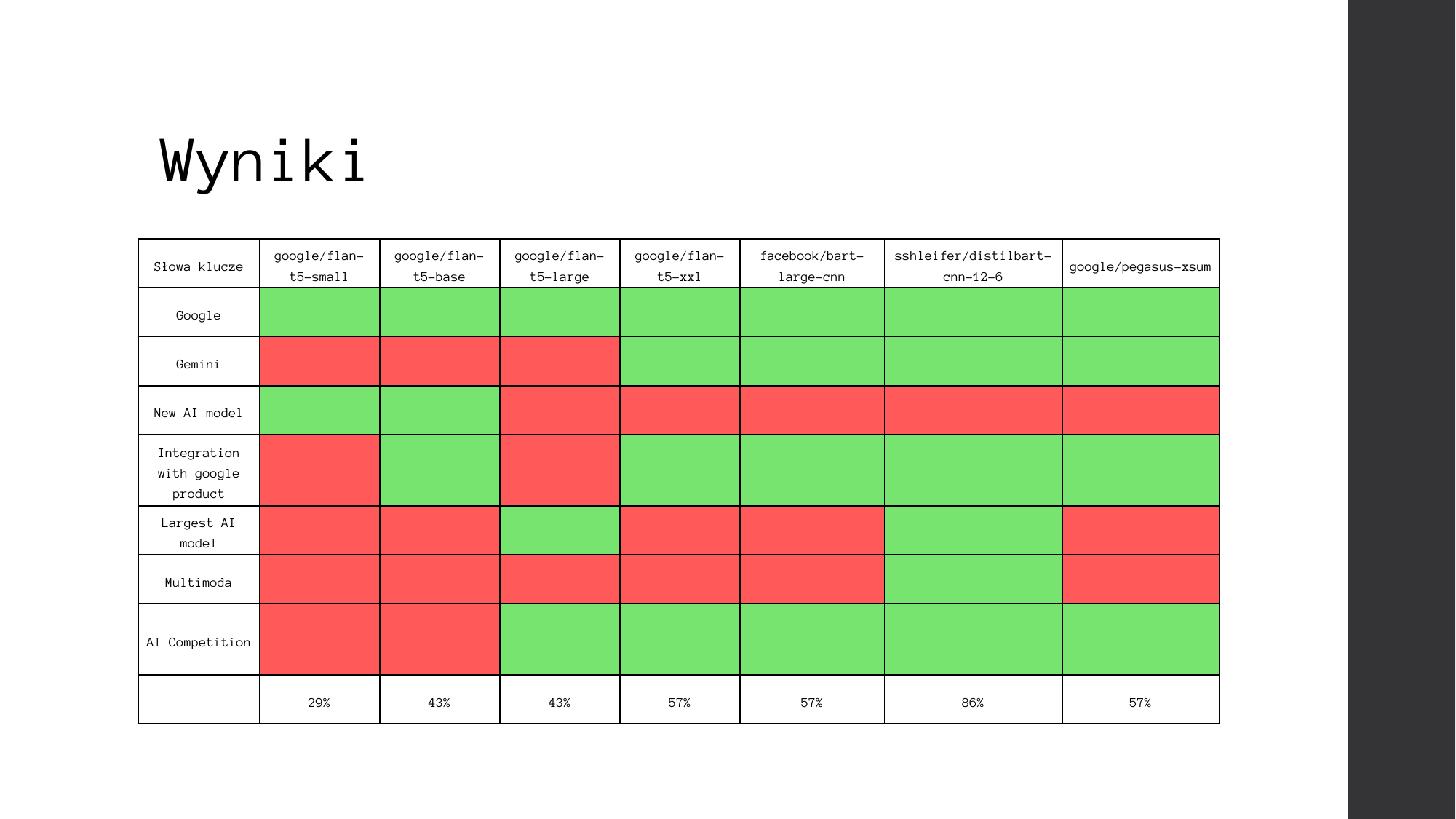

# Wyniki
| Słowa klucze | google/flan-t5-small | google/flan-t5-base | google/flan-t5-large | google/flan-t5-xxl | facebook/bart-large-cnn | sshleifer/distilbart-cnn-12-6 | google/pegasus-xsum |
| --- | --- | --- | --- | --- | --- | --- | --- |
| Google |  |  |  |  |  |  |  |
| Gemini |  |  |  |  |  |  |  |
| New AI model |  |  |  |  |  |  |  |
| Integration with google product |  |  |  |  |  |  |  |
| Largest AI model |  |  |  |  |  |  |  |
| Multimoda |  |  |  |  |  |  |  |
| AI Competition |  |  |  |  |  |  |  |
|  | 29% | 43% | 43% | 57% | 57% | 86% | 57% |